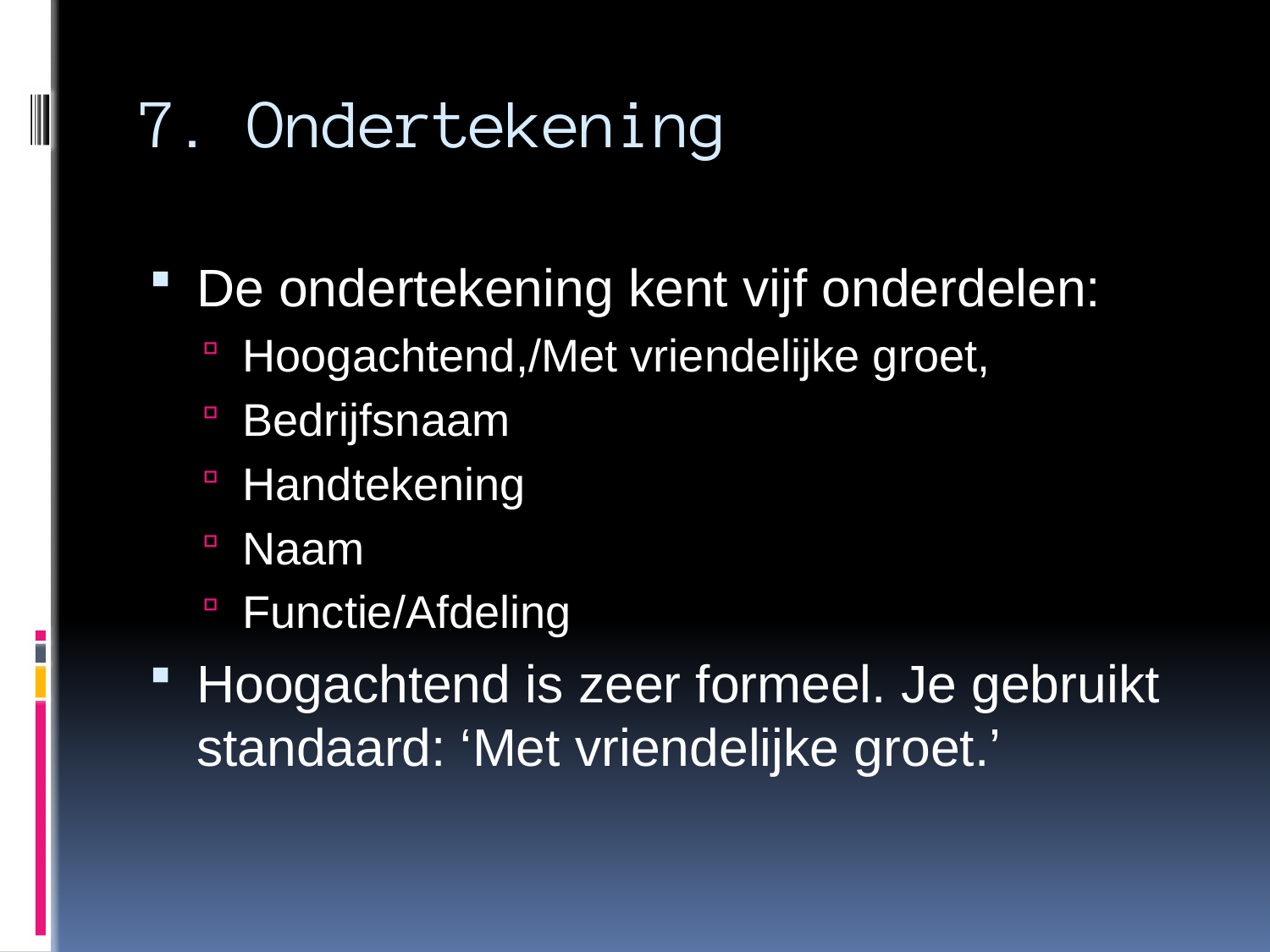

# 7. Ondertekening
De ondertekening kent vijf onderdelen:
Hoogachtend,/Met vriendelijke groet,
Bedrijfsnaam
Handtekening
Naam
Functie/Afdeling
Hoogachtend is zeer formeel. Je gebruikt standaard: ‘Met vriendelijke groet.’